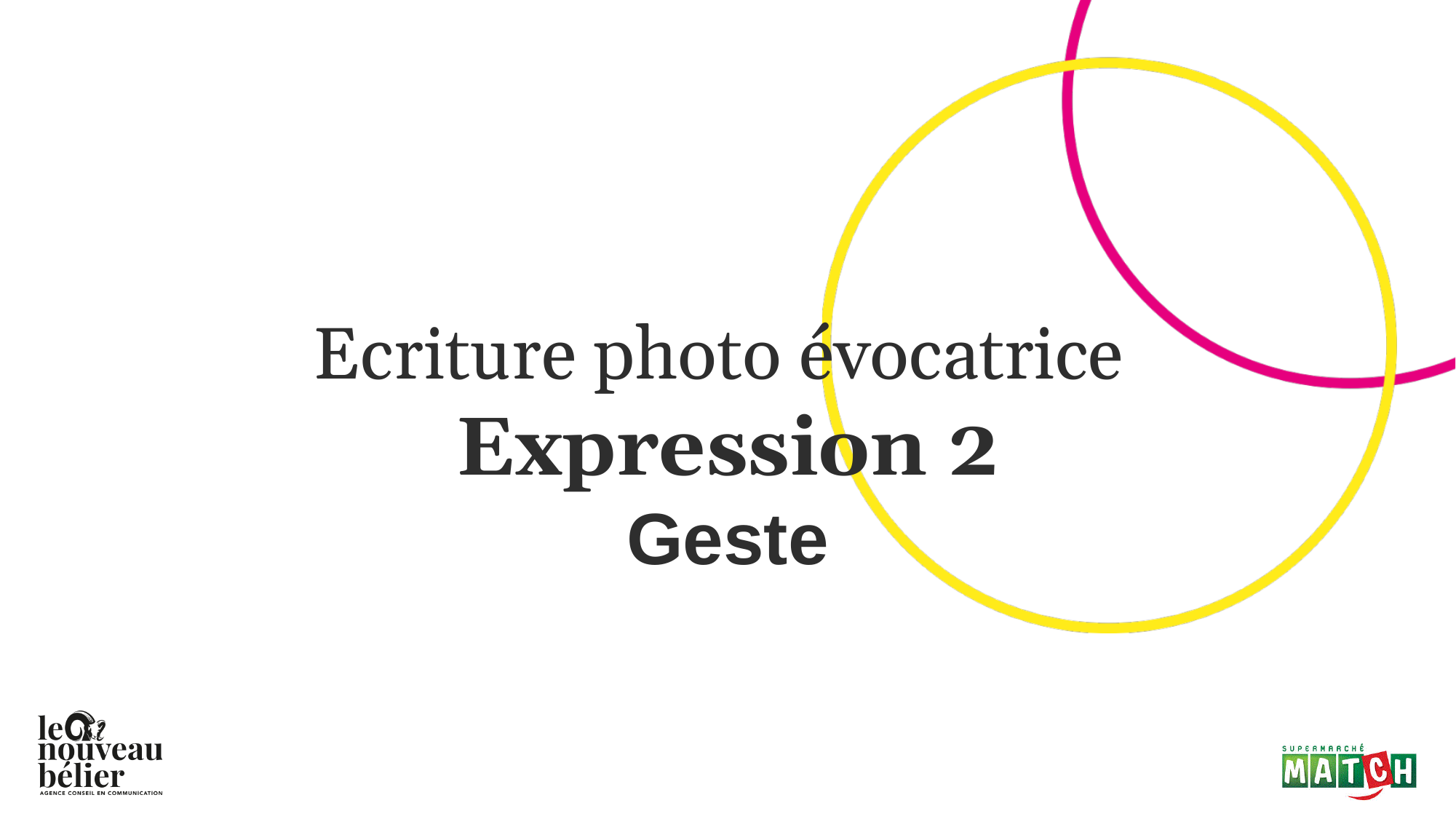

# Ecriture photo évocatrice Expression 2 Geste